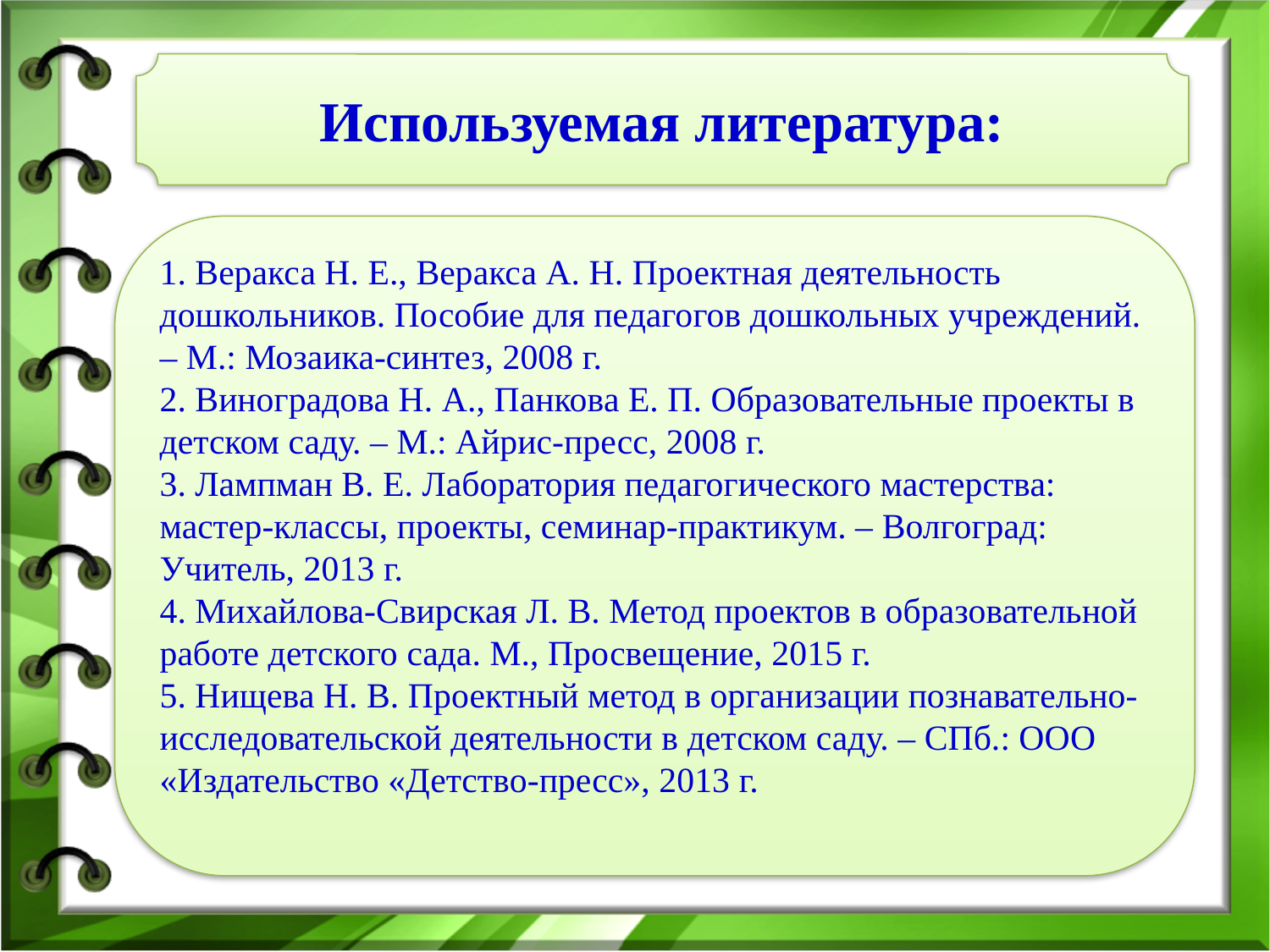

Используемая литература:
1. Веракса Н. Е., Веракса А. Н. Проектная деятельность дошкольников. Пособие для педагогов дошкольных учреждений. – М.: Мозаика-синтез, 2008 г.
2. Виноградова Н. А., Панкова Е. П. Образовательные проекты в детском саду. – М.: Айрис-пресс, 2008 г.
3. Лампман В. Е. Лаборатория педагогического мастерства: мастер-классы, проекты, семинар-практикум. – Волгоград: Учитель, 2013 г.
4. Михайлова-Свирская Л. В. Метод проектов в образовательной работе детского сада. М., Просвещение, 2015 г.
5. Нищева Н. В. Проектный метод в организации познавательно-исследовательской деятельности в детском саду. – СПб.: ООО «Издательство «Детство-пресс», 2013 г.